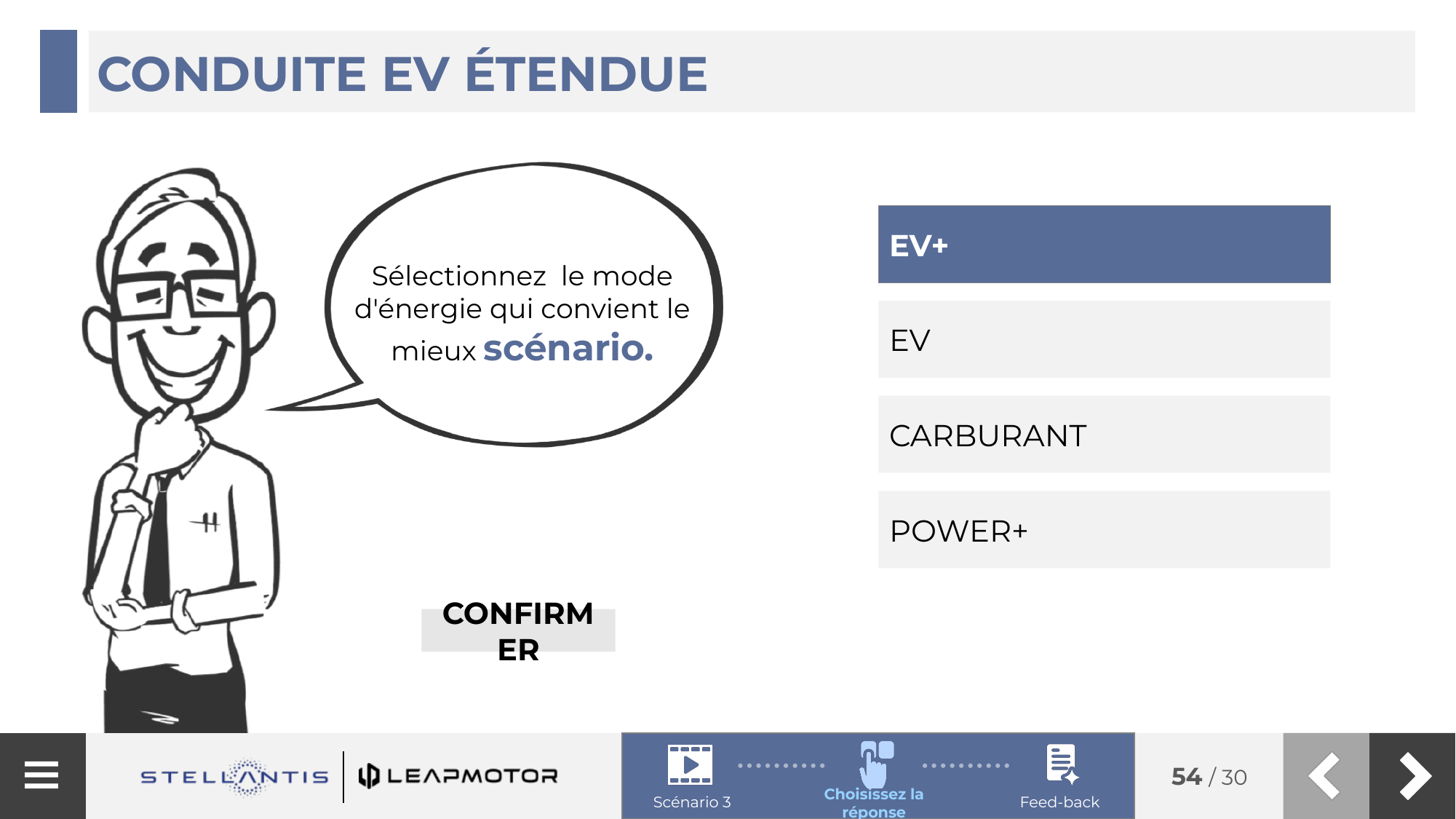

Conduite EV étendue
EV+
EV
CARBURANT
POWER+
CONFIRMER
Scénario 3